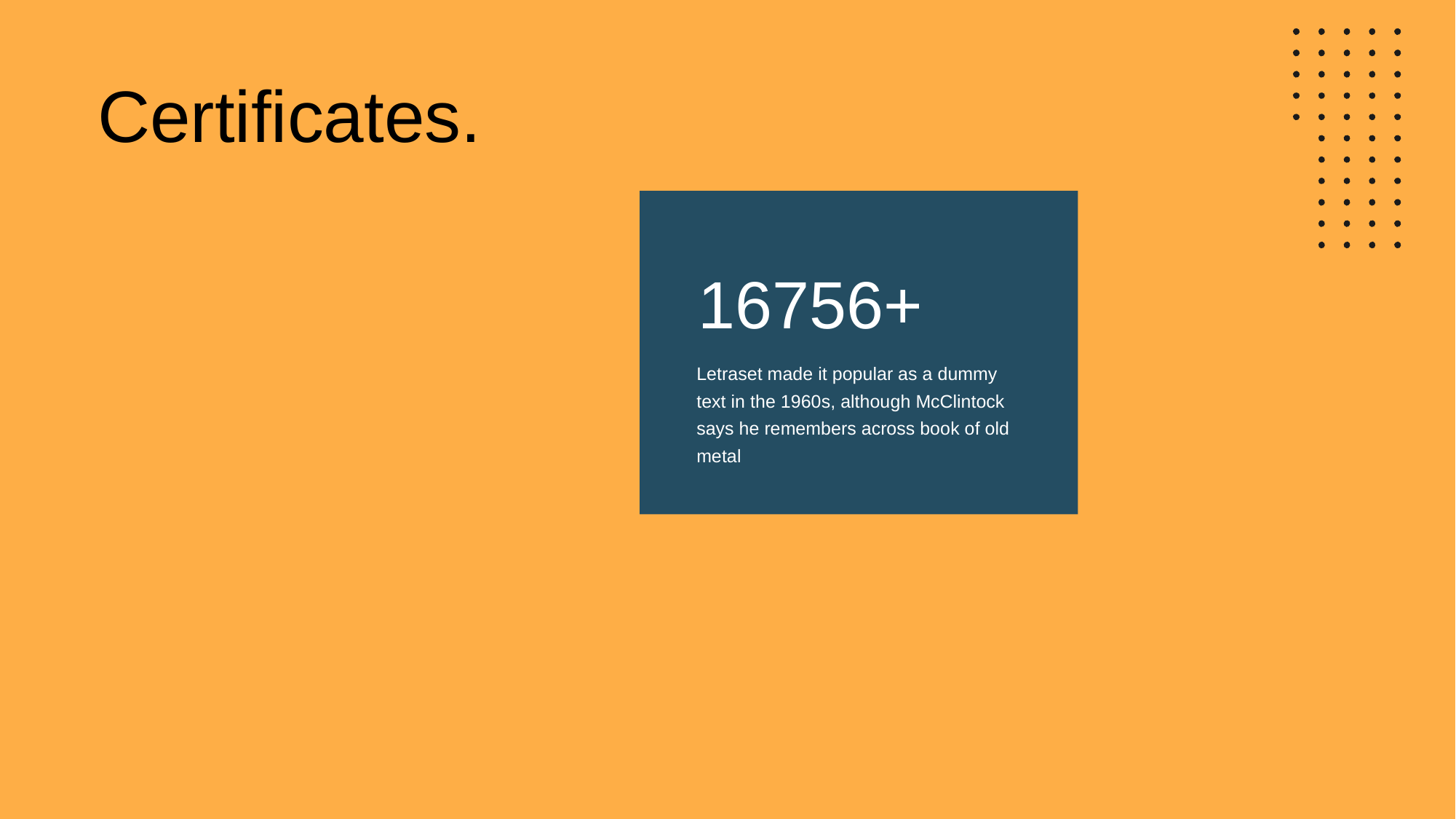

Certificates.

16756+
Letraset made it popular as a dummy text in the 1960s, although McClintock says he remembers across book of old metal